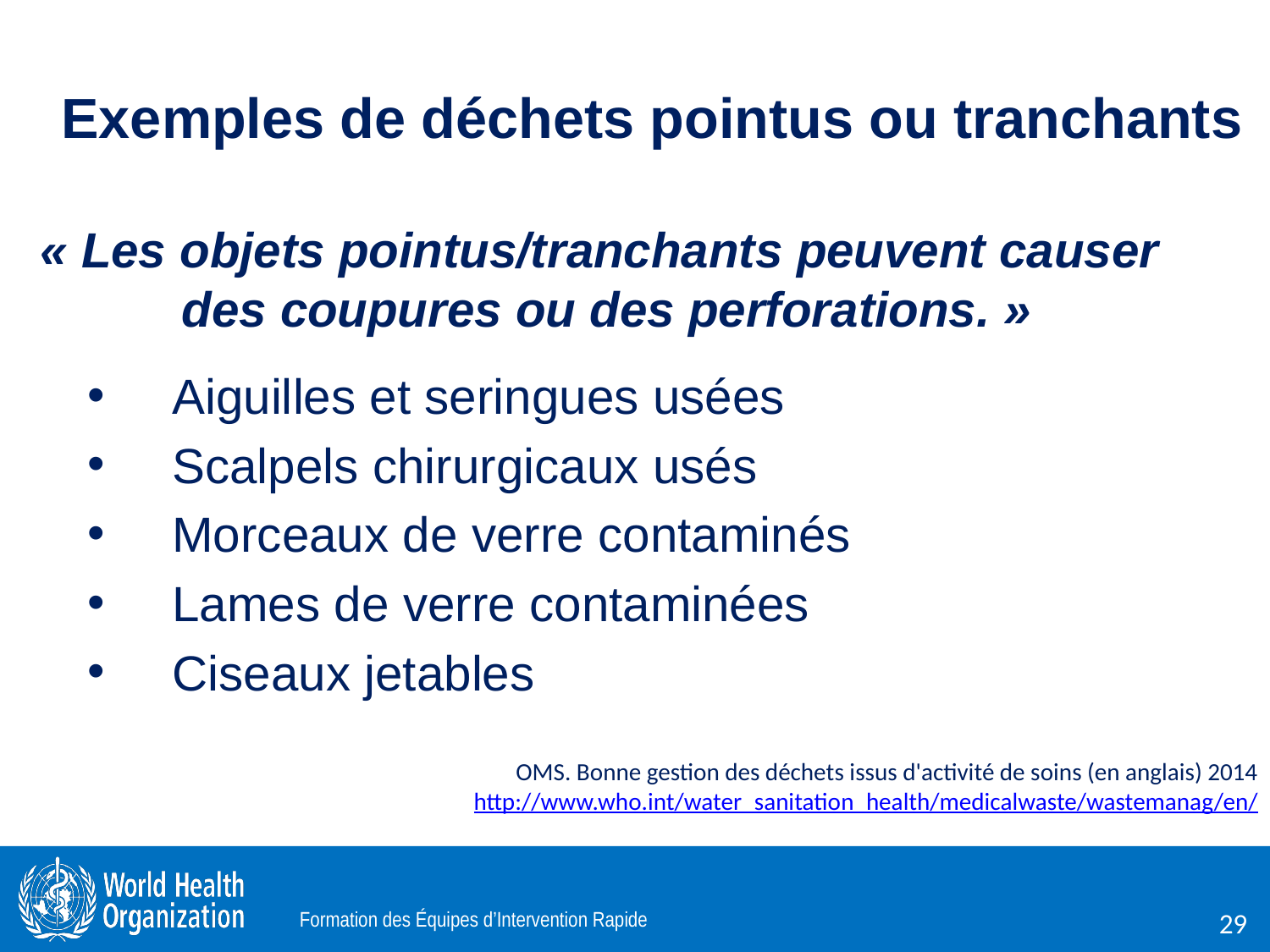

Exemples de déchets pointus ou tranchants
« Les objets pointus/tranchants peuvent causer
des coupures ou des perforations. »
Aiguilles et seringues usées
Scalpels chirurgicaux usés
Morceaux de verre contaminés
Lames de verre contaminées
Ciseaux jetables
OMS. Bonne gestion des déchets issus d'activité de soins (en anglais) 2014. http://www.who.int/water_sanitation_health/medicalwaste/wastemanag/en/.